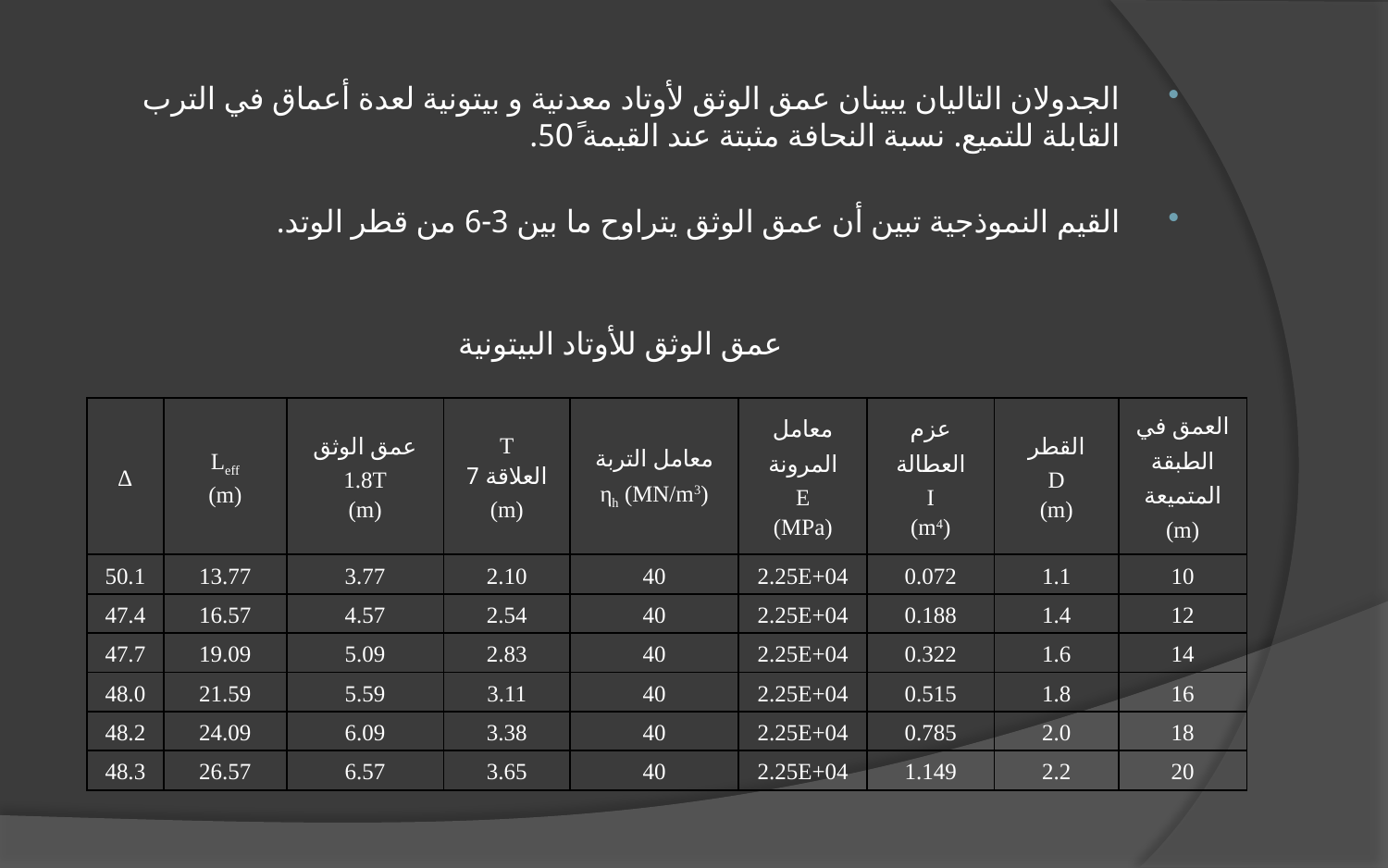

الجدولان التاليان يبينان عمق الوثق لأوتاد معدنية و بيتونية لعدة أعماق في الترب القابلة للتميع. نسبة النحافة مثبتة عند القيمة 50ً.

القيم النموذجية تبين أن عمق الوثق يتراوح ما بين 3-6 من قطر الوتد.

عمق الوثق للأوتاد البيتونية

| ∆ | Leff (m) | عمق الوثق 1.8T (m) | T العلاقة 7 (m) | معامل التربة ηh (MN/m3) | معامل المرونة E (MPa) | عزم العطالة I (m4) | القطر D (m) | العمق في الطبقة المتميعة (m) |
| --- | --- | --- | --- | --- | --- | --- | --- | --- |
| 50.1 | 13.77 | 3.77 | 2.10 | 40 | 2.25E+04 | 0.072 | 1.1 | 10 |
| 47.4 | 16.57 | 4.57 | 2.54 | 40 | 2.25E+04 | 0.188 | 1.4 | 12 |
| 47.7 | 19.09 | 5.09 | 2.83 | 40 | 2.25E+04 | 0.322 | 1.6 | 14 |
| 48.0 | 21.59 | 5.59 | 3.11 | 40 | 2.25E+04 | 0.515 | 1.8 | 16 |
| 48.2 | 24.09 | 6.09 | 3.38 | 40 | 2.25E+04 | 0.785 | 2.0 | 18 |
| 48.3 | 26.57 | 6.57 | 3.65 | 40 | 2.25E+04 | 1.149 | 2.2 | 20 |